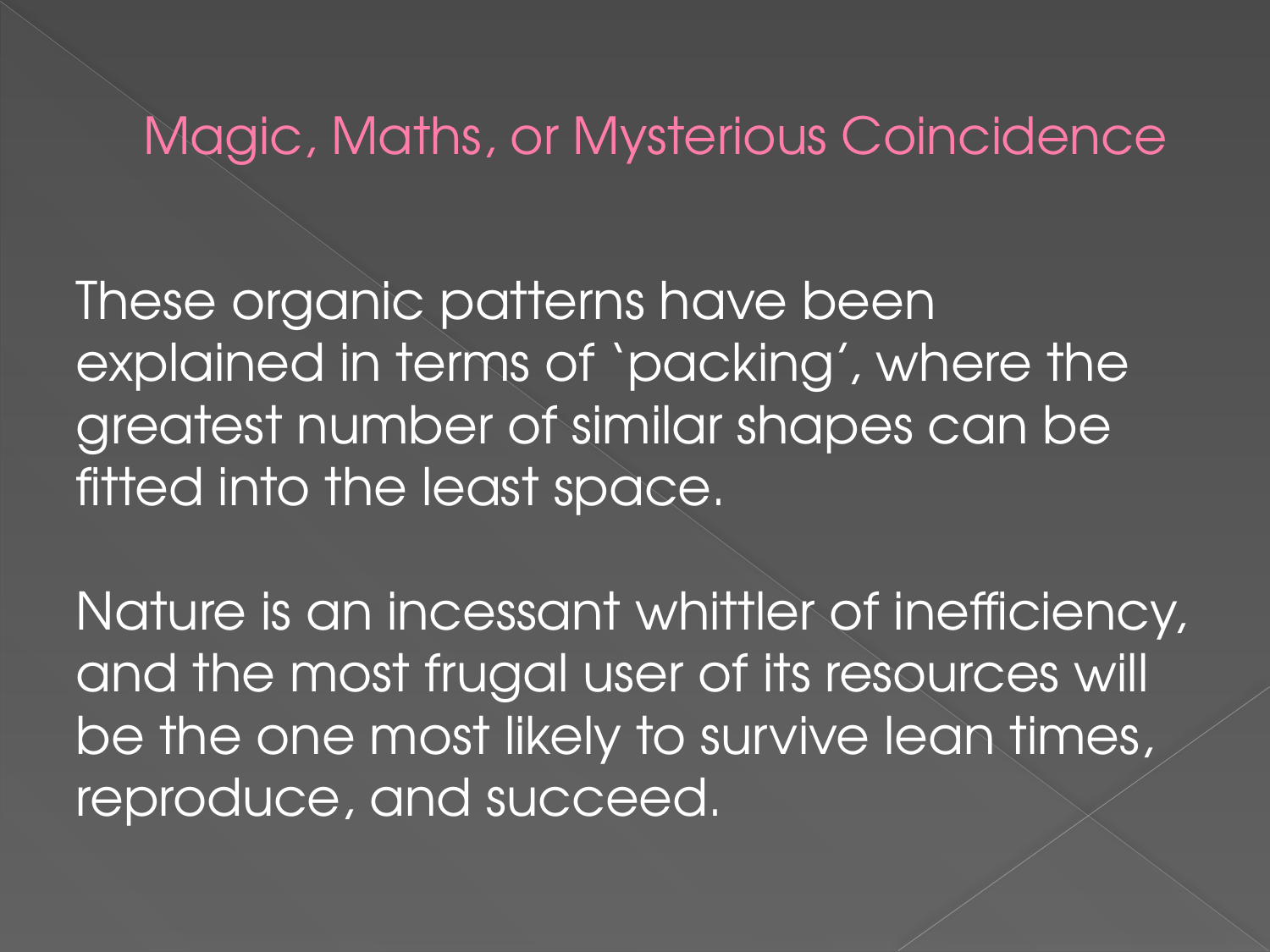

# Magic, Maths, or Mysterious Coincidence
These organic patterns have been explained in terms of ‘packing’, where the greatest number of similar shapes can be fitted into the least space.

Nature is an incessant whittler of inefficiency, and the most frugal user of its resources will be the one most likely to survive lean times, reproduce, and succeed.